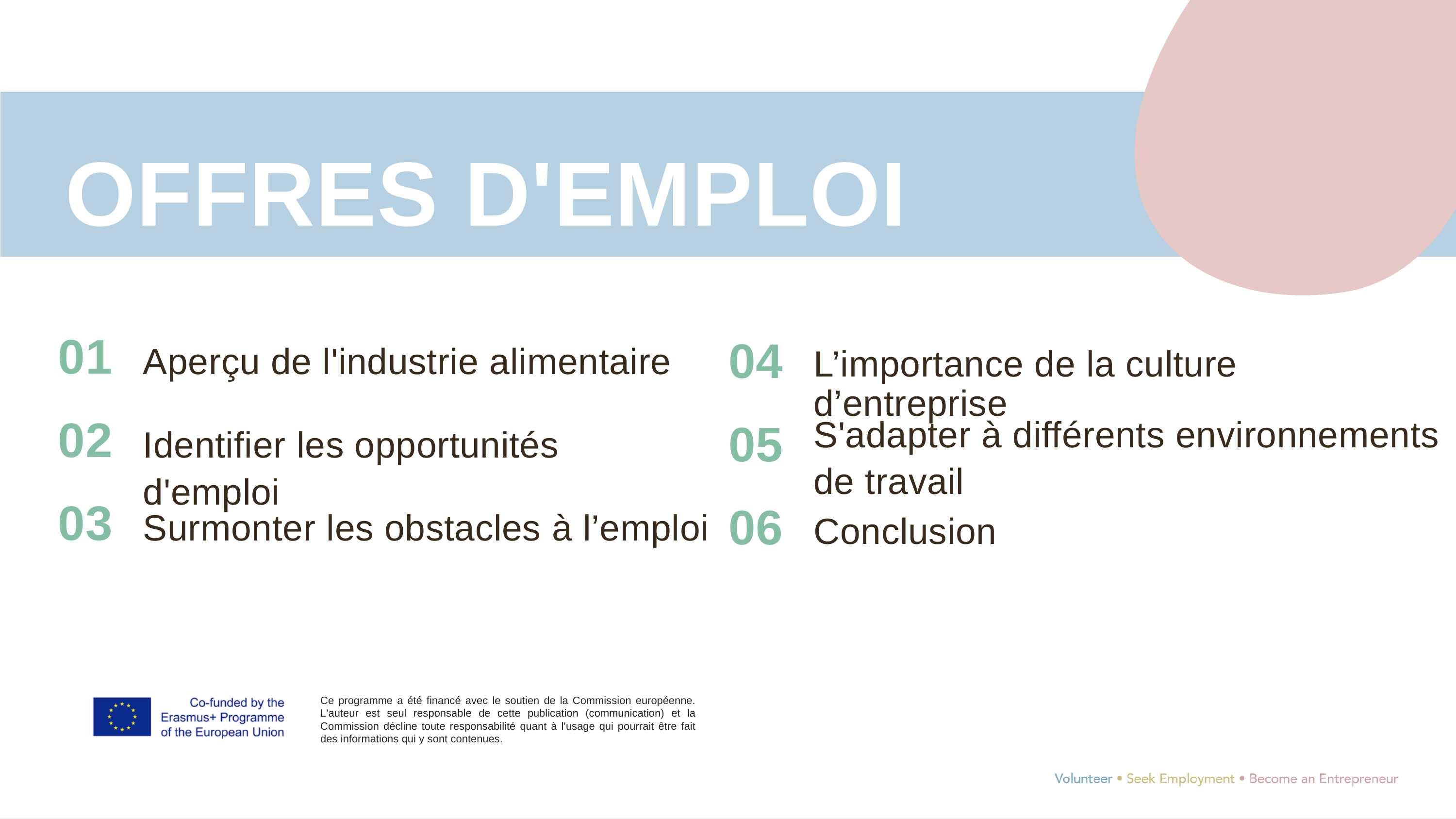

OFFRES D'EMPLOI
01
04
Aperçu de l'industrie alimentaire
L’importance de la culture d’entreprise
S'adapter à différents environnements de travail
02
Identifier les opportunités d'emploi
05
03
Surmonter les obstacles à l’emploi
06
Conclusion

Ce programme a été financé avec le soutien de la Commission européenne. L'auteur est seul responsable de cette publication (communication) et la Commission décline toute responsabilité quant à l'usage qui pourrait être fait des informations qui y sont contenues.